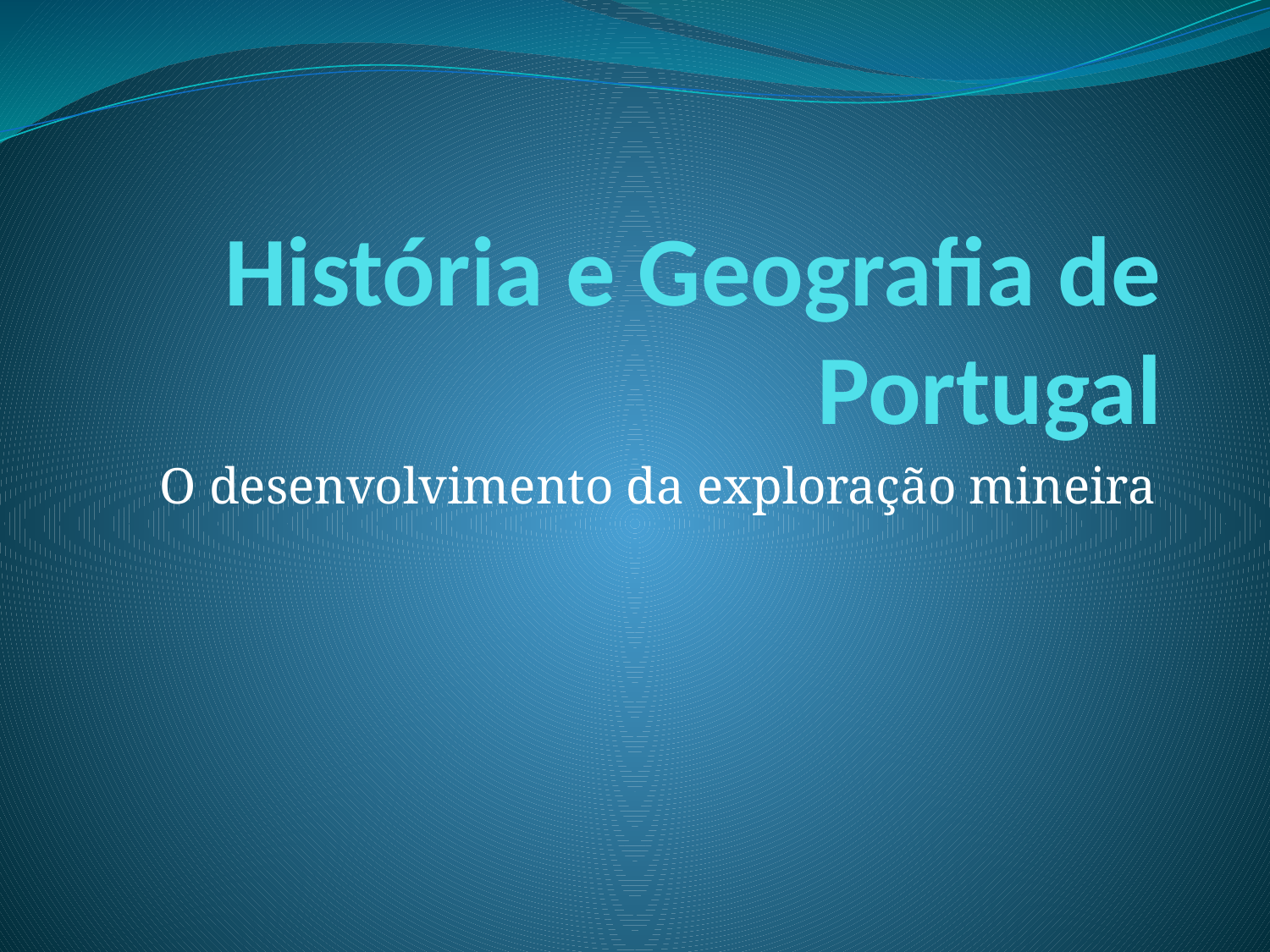

# História e Geografia de Portugal
O desenvolvimento da exploração mineira